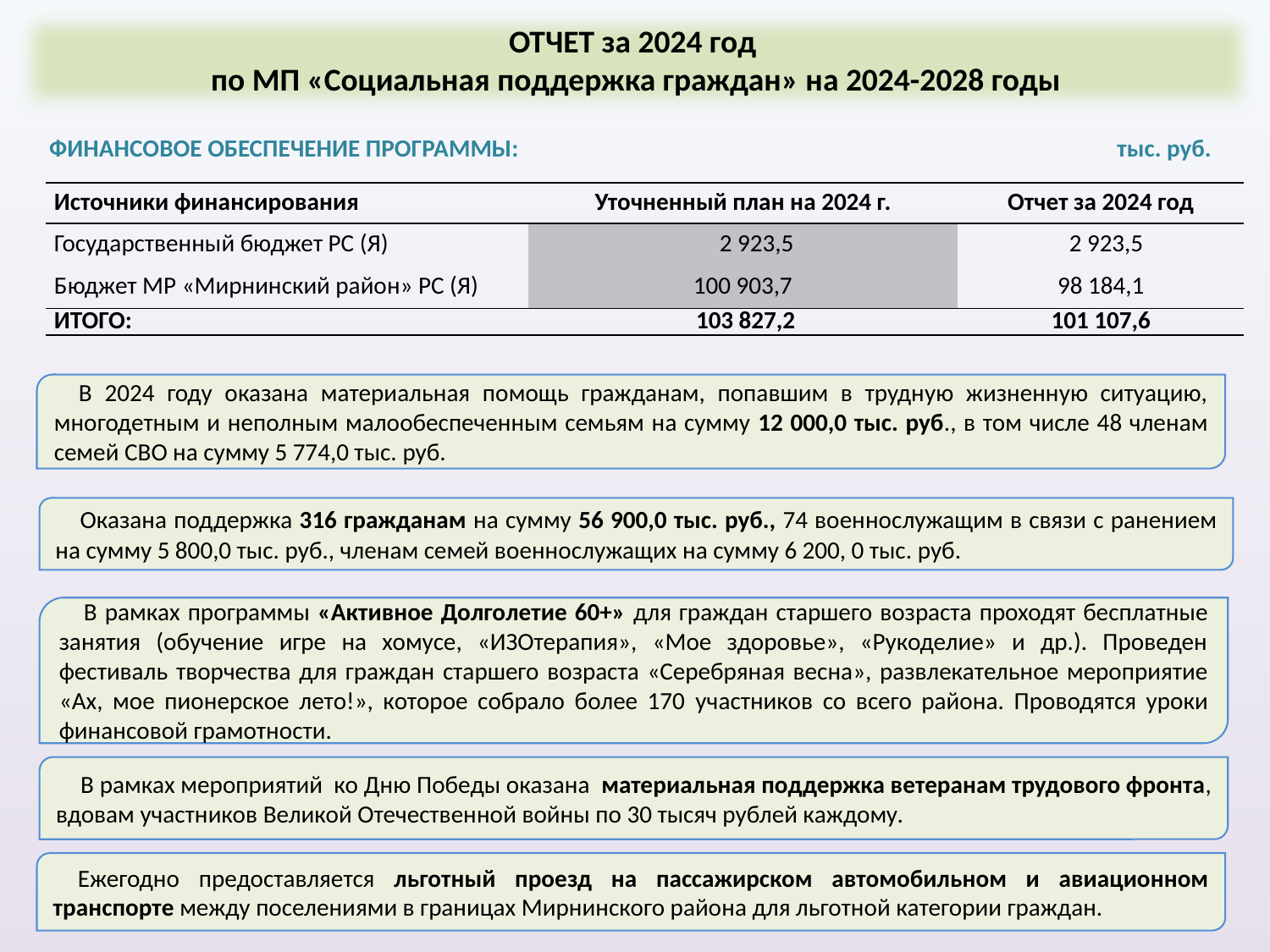

ОТЧЕТ за 2024 год
по МП «Социальная поддержка граждан» на 2024-2028 годы
ФИНАНСОВОЕ ОБЕСПЕЧЕНИЕ ПРОГРАММЫ:                                                                                                             тыс. руб.
| Источники финансирования | Уточненный план на 2024 г. | Отчет за 2024 год |
| --- | --- | --- |
| Государственный бюджет РС (Я) | 2 923,5 | 2 923,5 |
| Бюджет МР «Мирнинский район» РС (Я) | 100 903,7 | 98 184,1 |
| ИТОГО: | 103 827,2 | 101 107,6 |
В 2024 году оказана материальная помощь гражданам, попавшим в трудную жизненную ситуацию, многодетным и неполным малообеспеченным семьям на сумму 12 000,0 тыс. руб., в том числе 48 членам семей СВО на сумму 5 774,0 тыс. руб.
Оказана поддержка 316 гражданам на сумму 56 900,0 тыс. руб., 74 военнослужащим в связи с ранением на сумму 5 800,0 тыс. руб., членам семей военнослужащих на сумму 6 200, 0 тыс. руб.
В рамках программы «Активное Долголетие 60+» для граждан старшего возраста проходят бесплатные занятия (обучение игре на хомусе, «ИЗОтерапия», «Мое здоровье», «Рукоделие» и др.). Проведен фестиваль творчества для граждан старшего возраста «Серебряная весна», развлекательное мероприятие «Ах, мое пионерское лето!», которое собрало более 170 участников со всего района. Проводятся уроки финансовой грамотности.
В рамках мероприятий  ко Дню Победы оказана  материальная поддержка ветеранам трудового фронта, вдовам участников Великой Отечественной войны по 30 тысяч рублей каждому.
Ежегодно предоставляется льготный проезд на пассажирском автомобильном и авиационном транспорте между поселениями в границах Мирнинского района для льготной категории граждан.